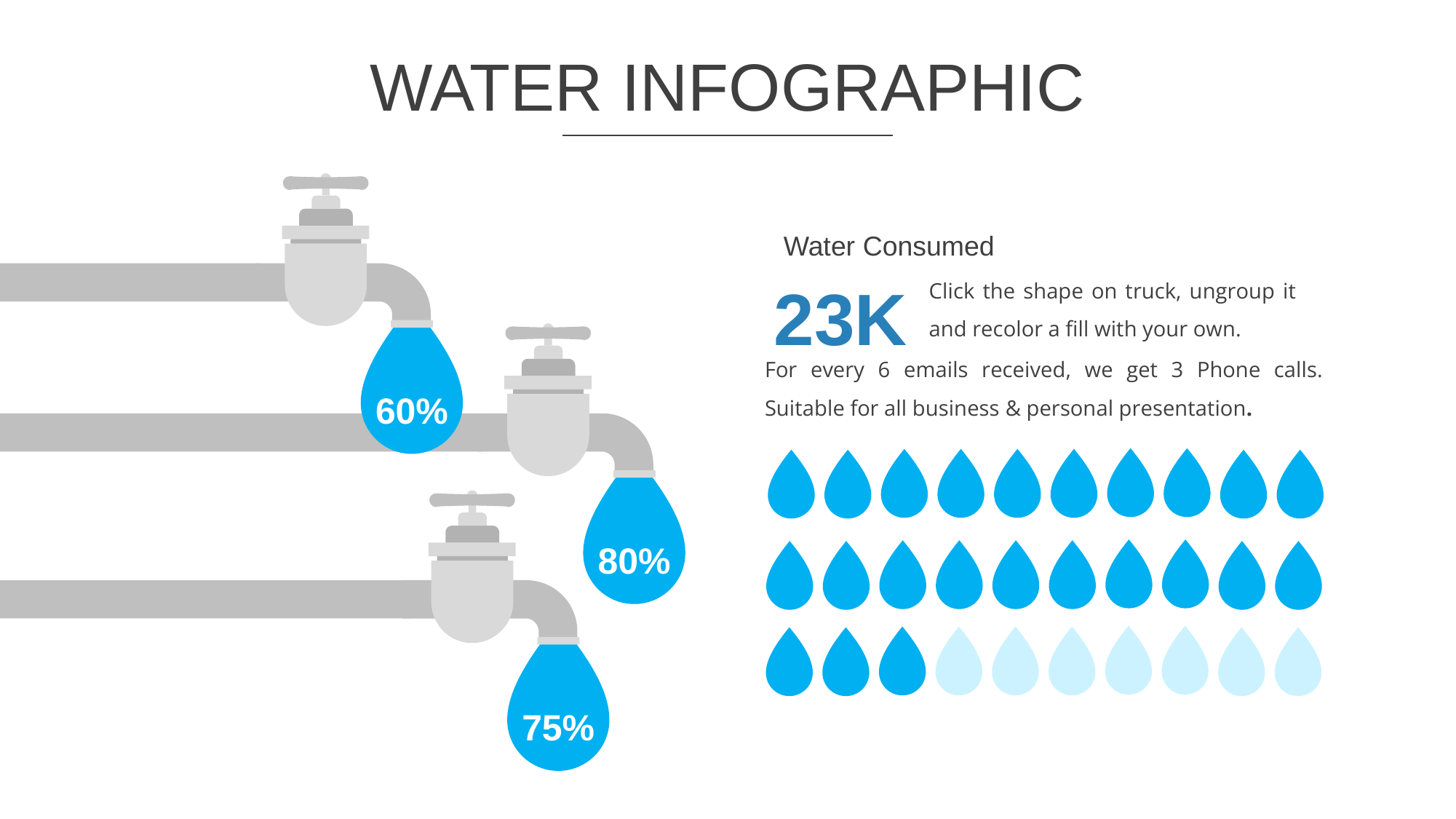

# WATER INFOGRAPHIC

Water Consumed
Click the shape on truck, ungroup it and recolor a fill with your own.

23K

For every 6 emails received, we get 3 Phone calls. Suitable for all business & personal presentation.
60%

80%

75%